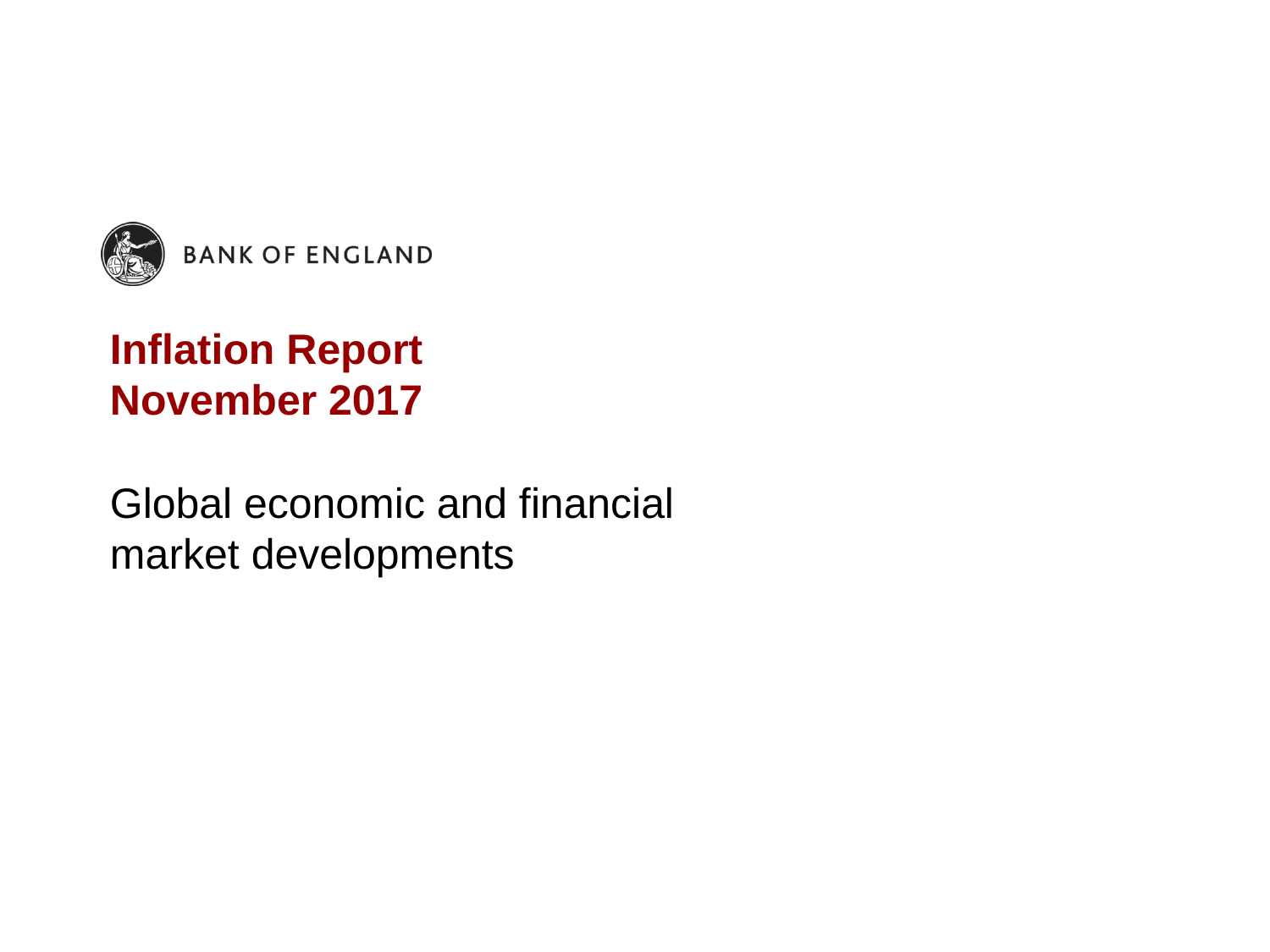

# Inflation Report November 2017
Global economic and financial market developments